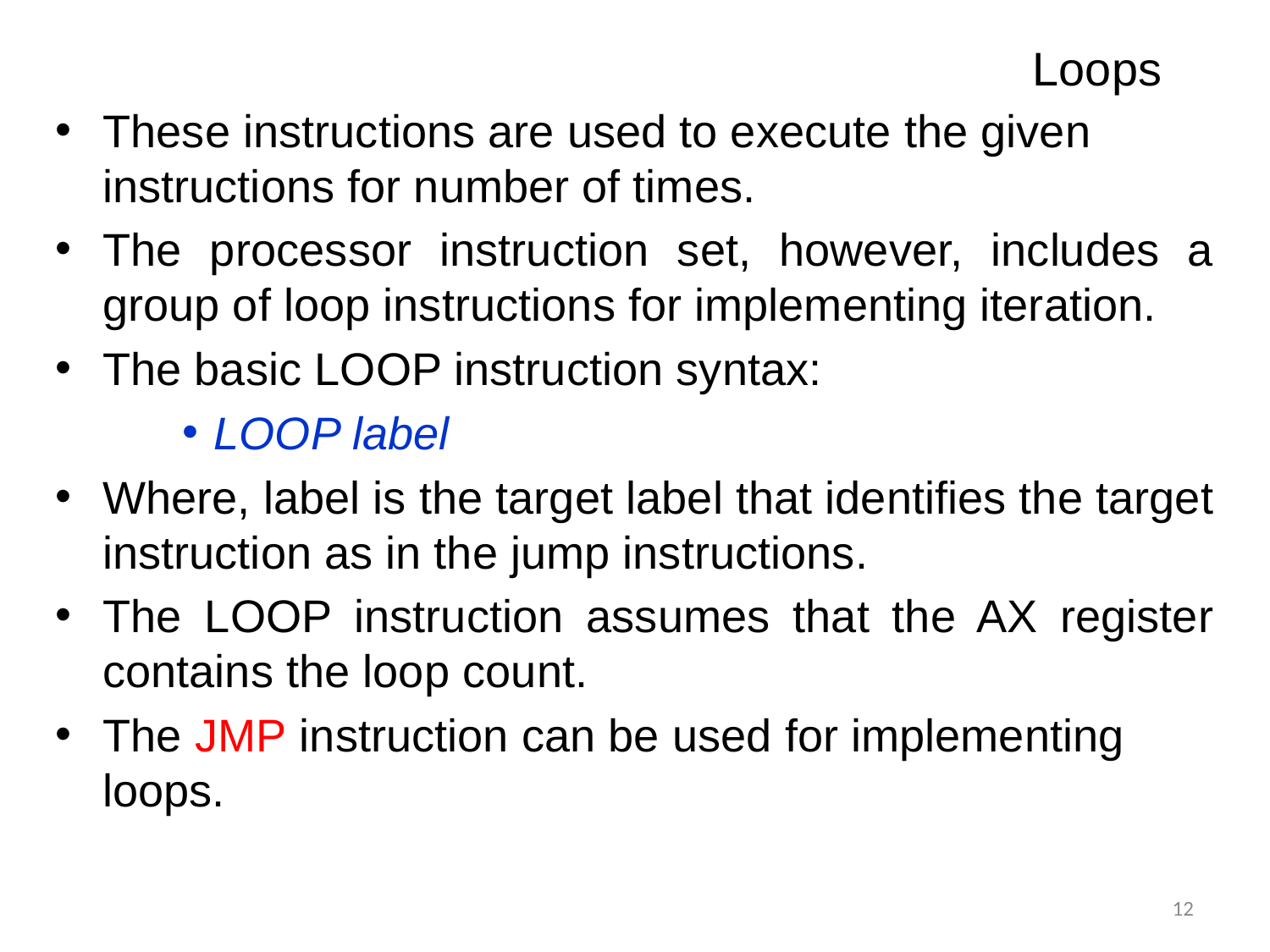

# Loops
These instructions are used to execute the given instructions for number of times.
The processor instruction set, however, includes a group of loop instructions for implementing iteration.
The basic LOOP instruction syntax:
LOOP label
Where, label is the target label that identifies the target instruction as in the jump instructions.
The LOOP instruction assumes that the AX register contains the loop count.
The JMP instruction can be used for implementing loops.
12